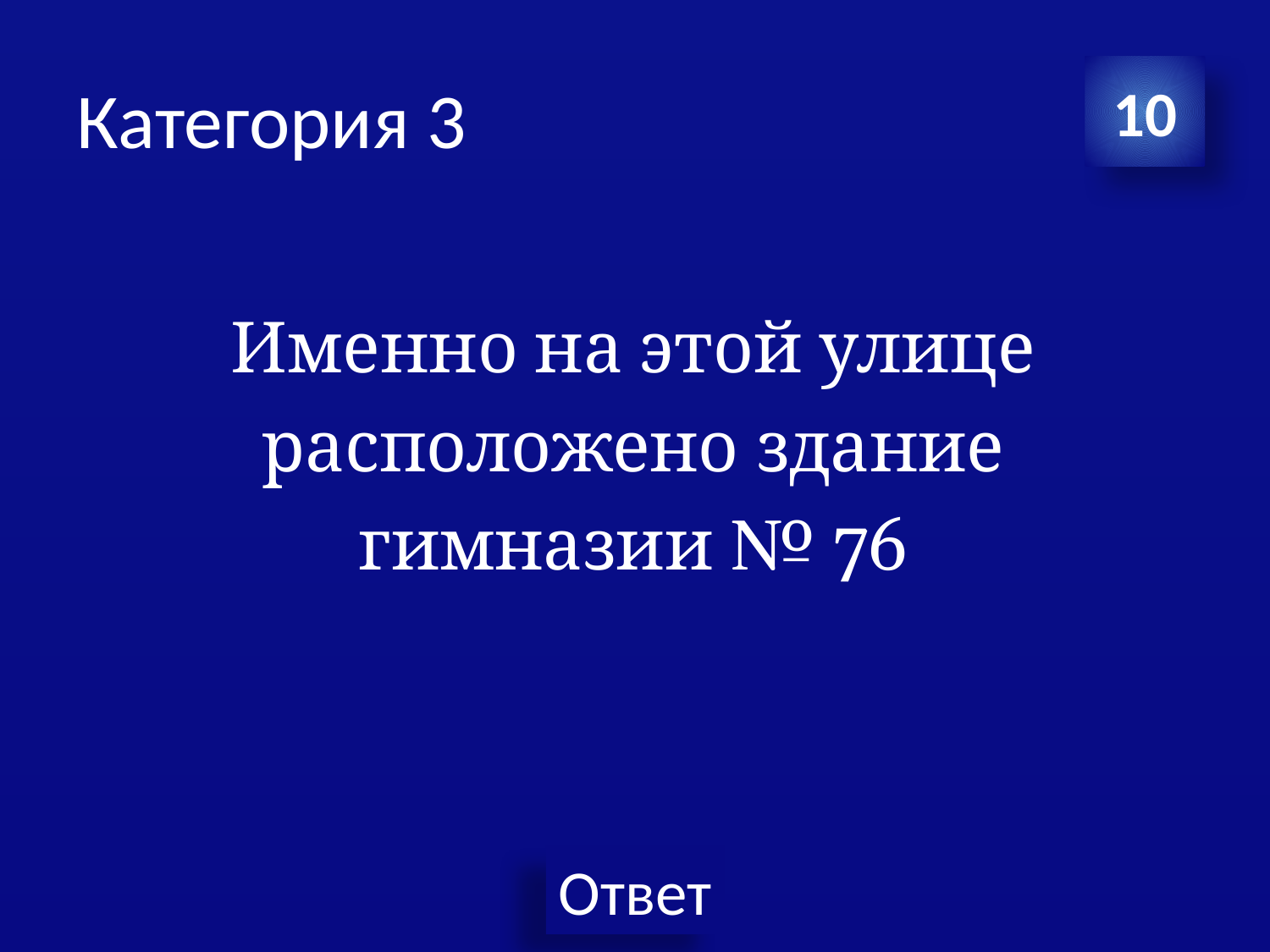

# Категория 3
10
Именно на этой улице
 расположено здание
гимназии № 76